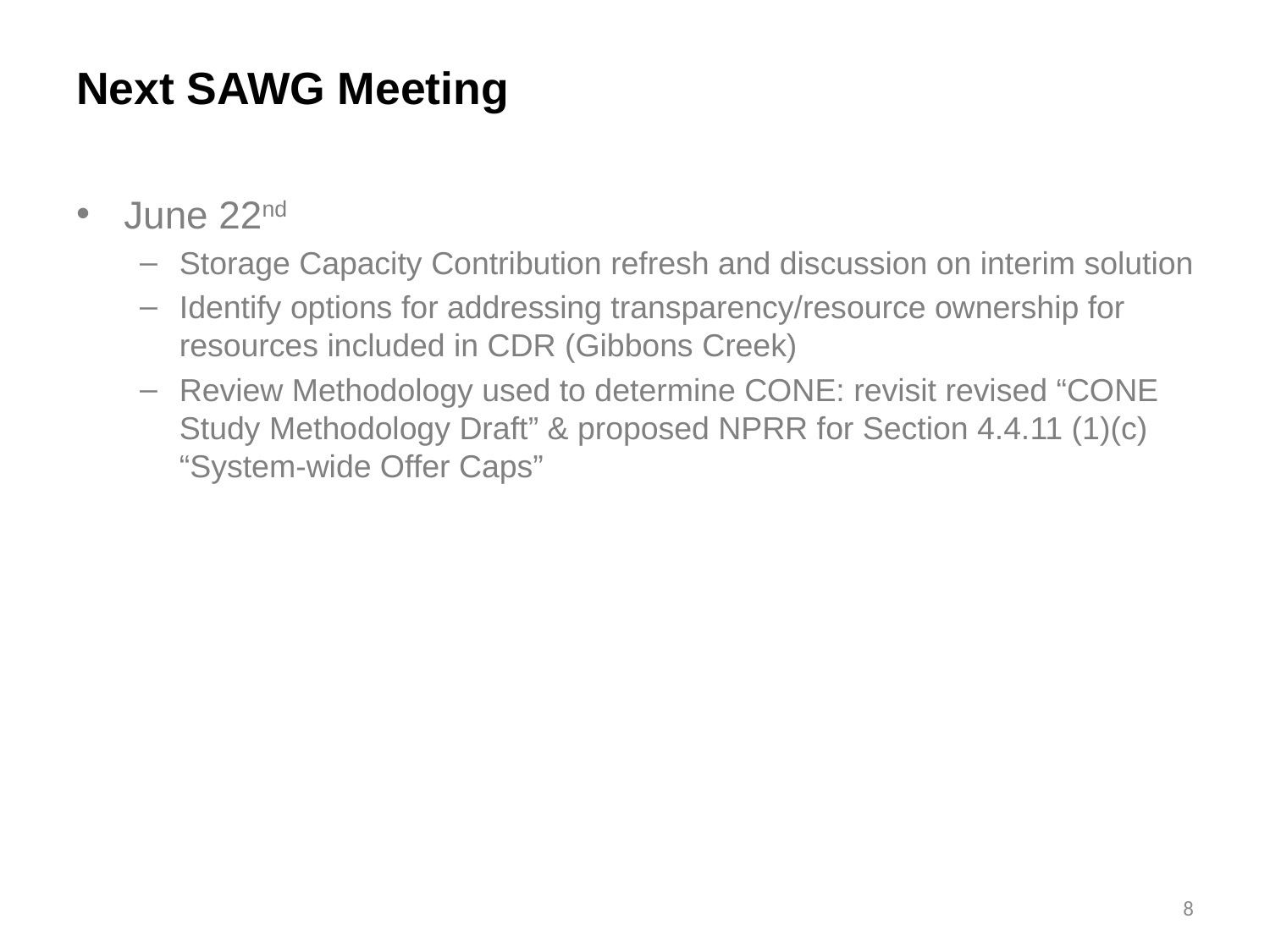

# Next SAWG Meeting

June 22nd
Storage Capacity Contribution refresh and discussion on interim solution
Identify options for addressing transparency/resource ownership for resources included in CDR (Gibbons Creek)
Review Methodology used to determine CONE: revisit revised “CONE Study Methodology Draft” & proposed NPRR for Section 4.4.11 (1)(c) “System-wide Offer Caps”

8